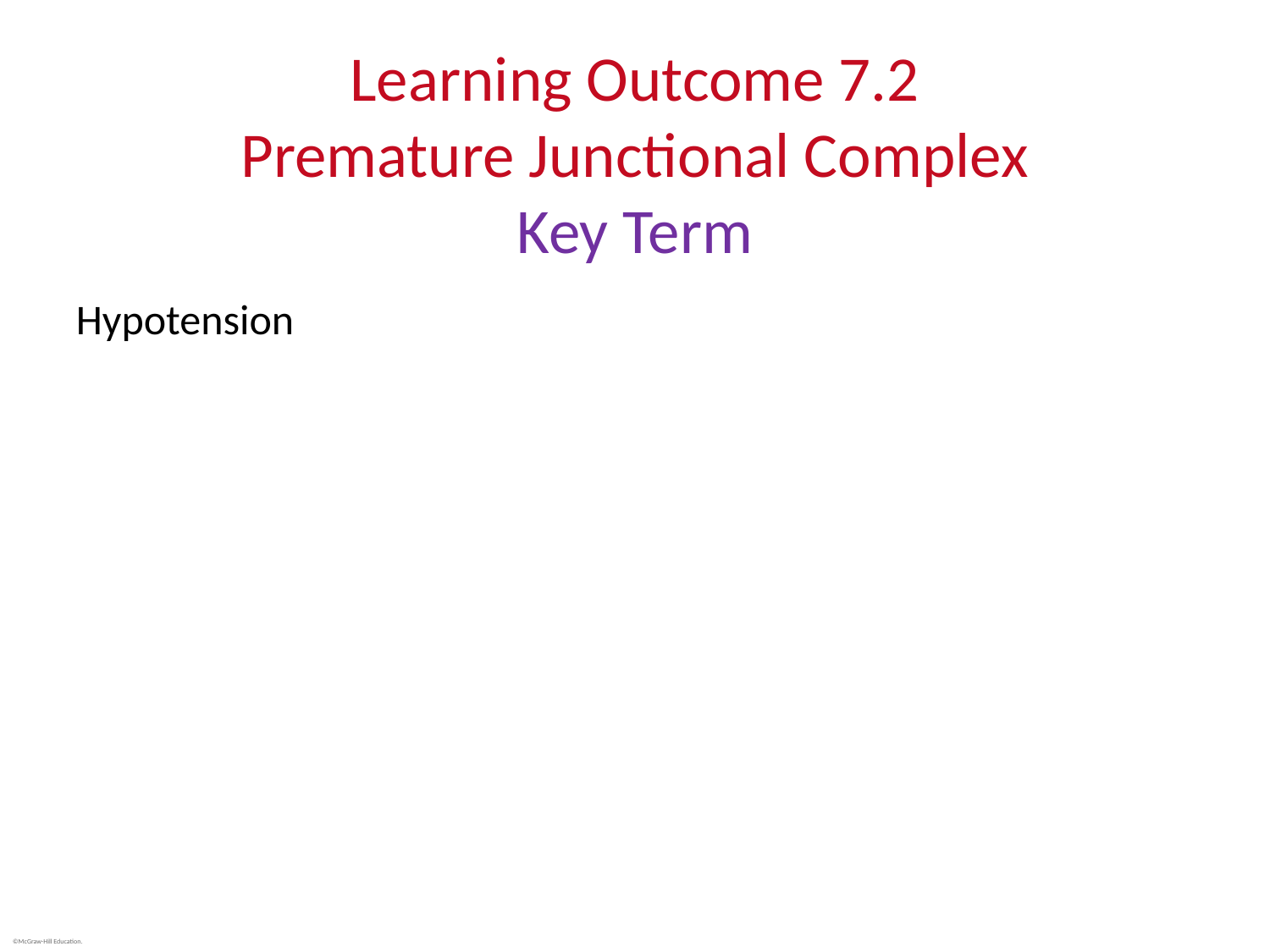

# Learning Outcome 7.2 Premature Junctional Complex Key Term
Hypotension